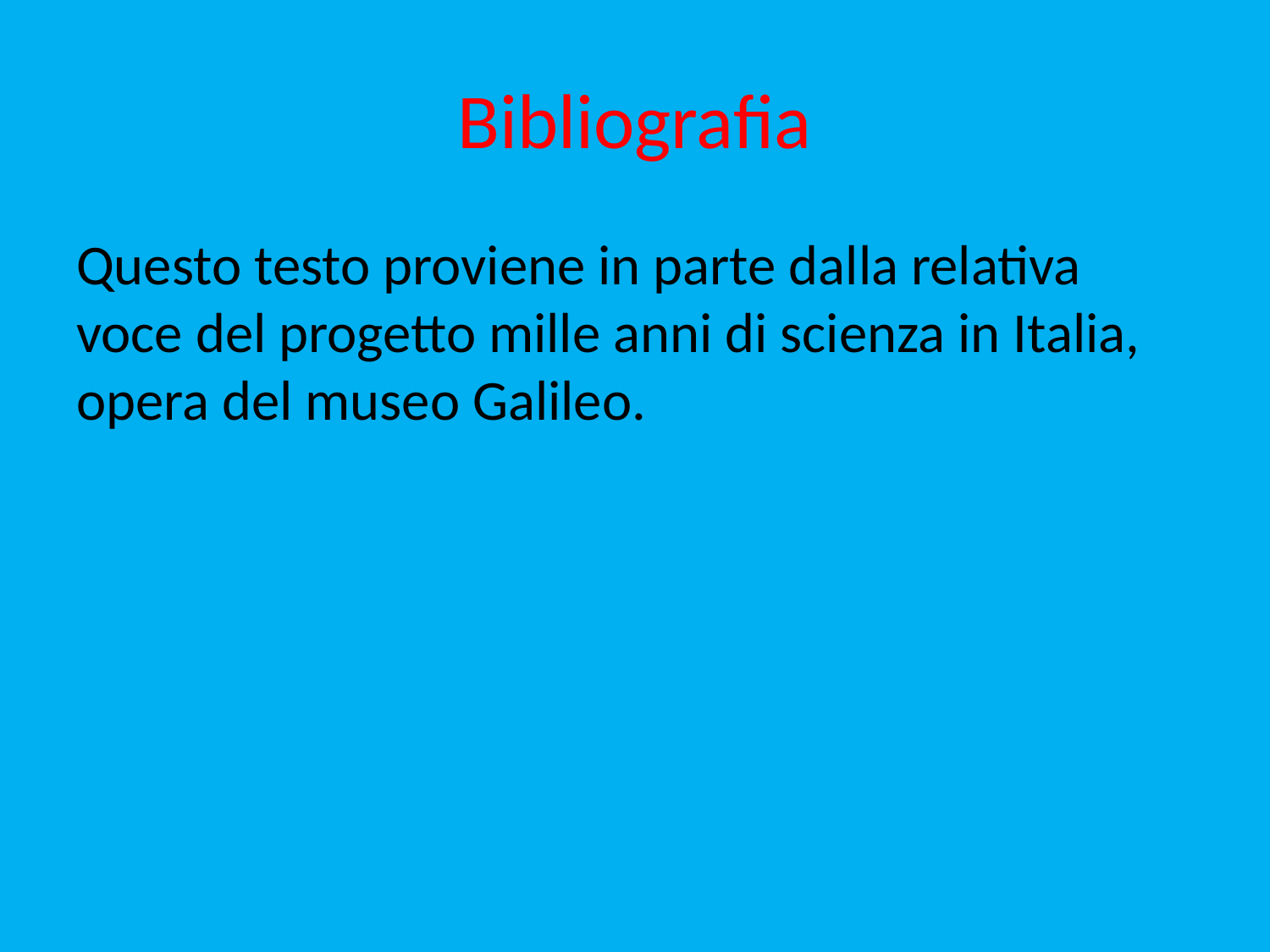

# Bibliografia
Questo testo proviene in parte dalla relativa voce del progetto mille anni di scienza in Italia, opera del museo Galileo.